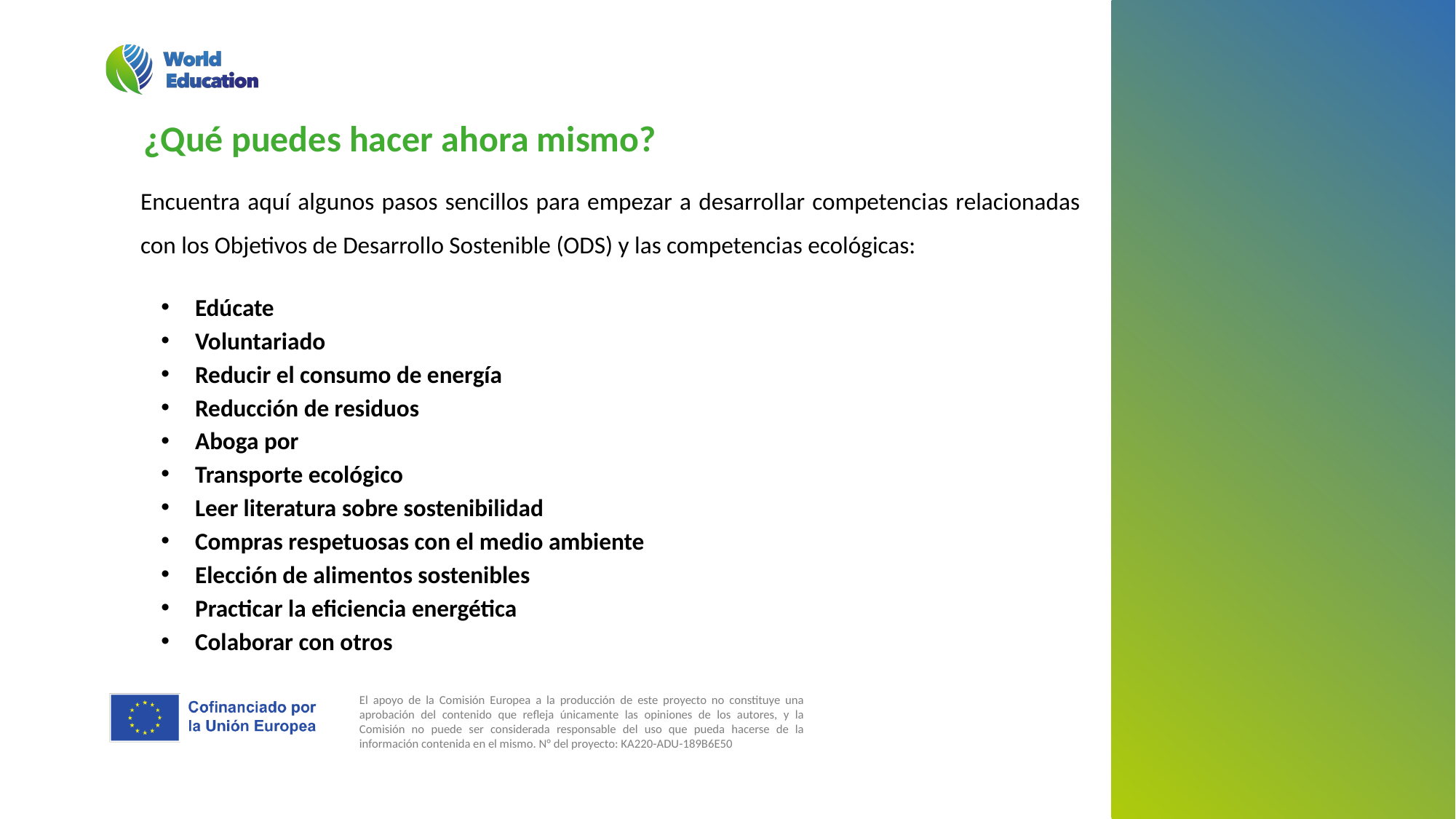

¿Qué puedes hacer ahora mismo?
Encuentra aquí algunos pasos sencillos para empezar a desarrollar competencias relacionadas con los Objetivos de Desarrollo Sostenible (ODS) y las competencias ecológicas:

Edúcate
Voluntariado
Reducir el consumo de energía
Reducción de residuos
Aboga por
Transporte ecológico
Leer literatura sobre sostenibilidad
Compras respetuosas con el medio ambiente
Elección de alimentos sostenibles
Practicar la eficiencia energética
Colaborar con otros